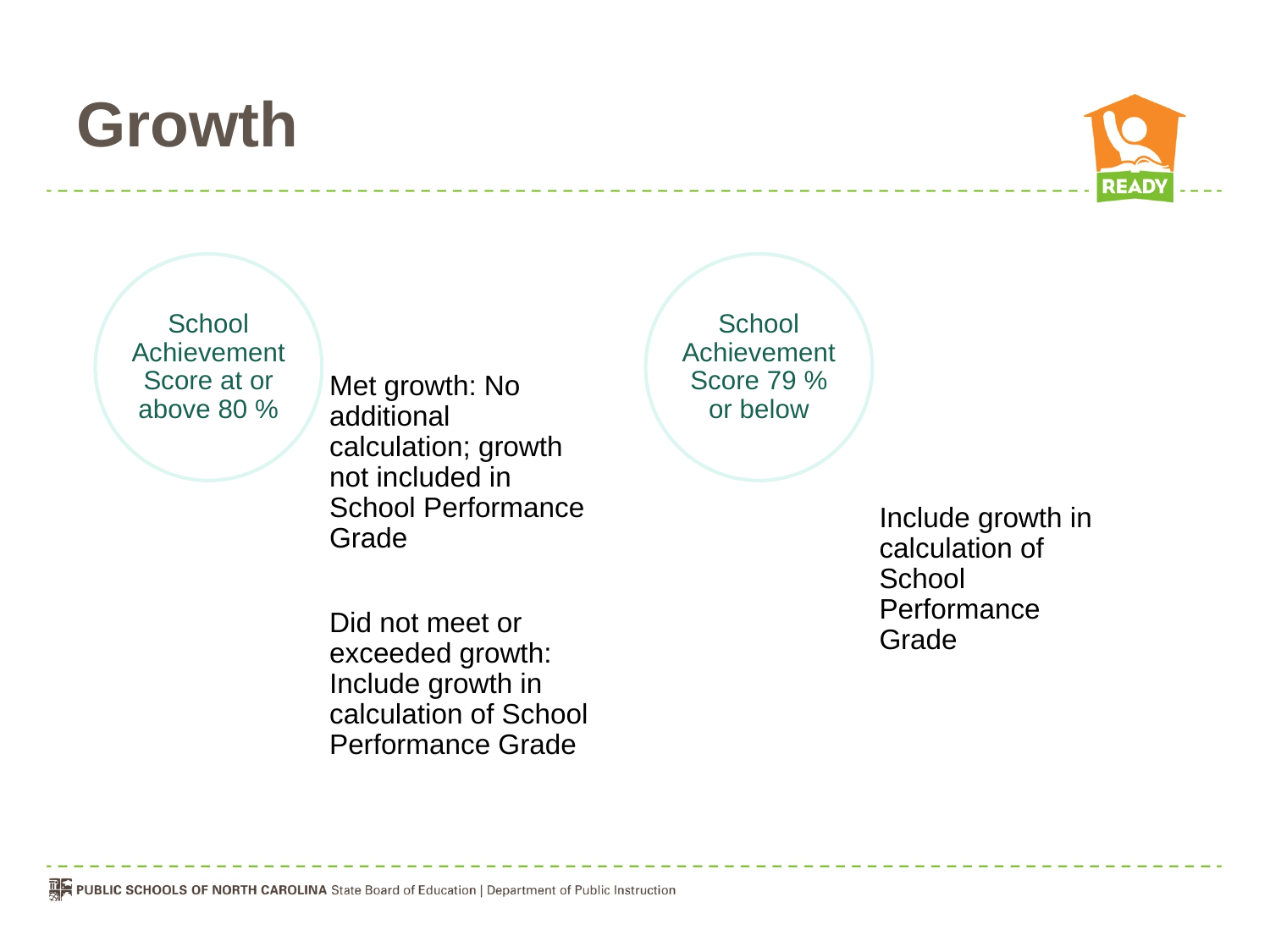

# Growth
Met growth: No additional calculation; growth not included in School Performance Grade
Did not meet or exceeded growth: Include growth in calculation of School Performance Grade
School Achievement Score at or above 80 %
Include growth in calculation of School Performance Grade
School Achievement Score 79 % or below